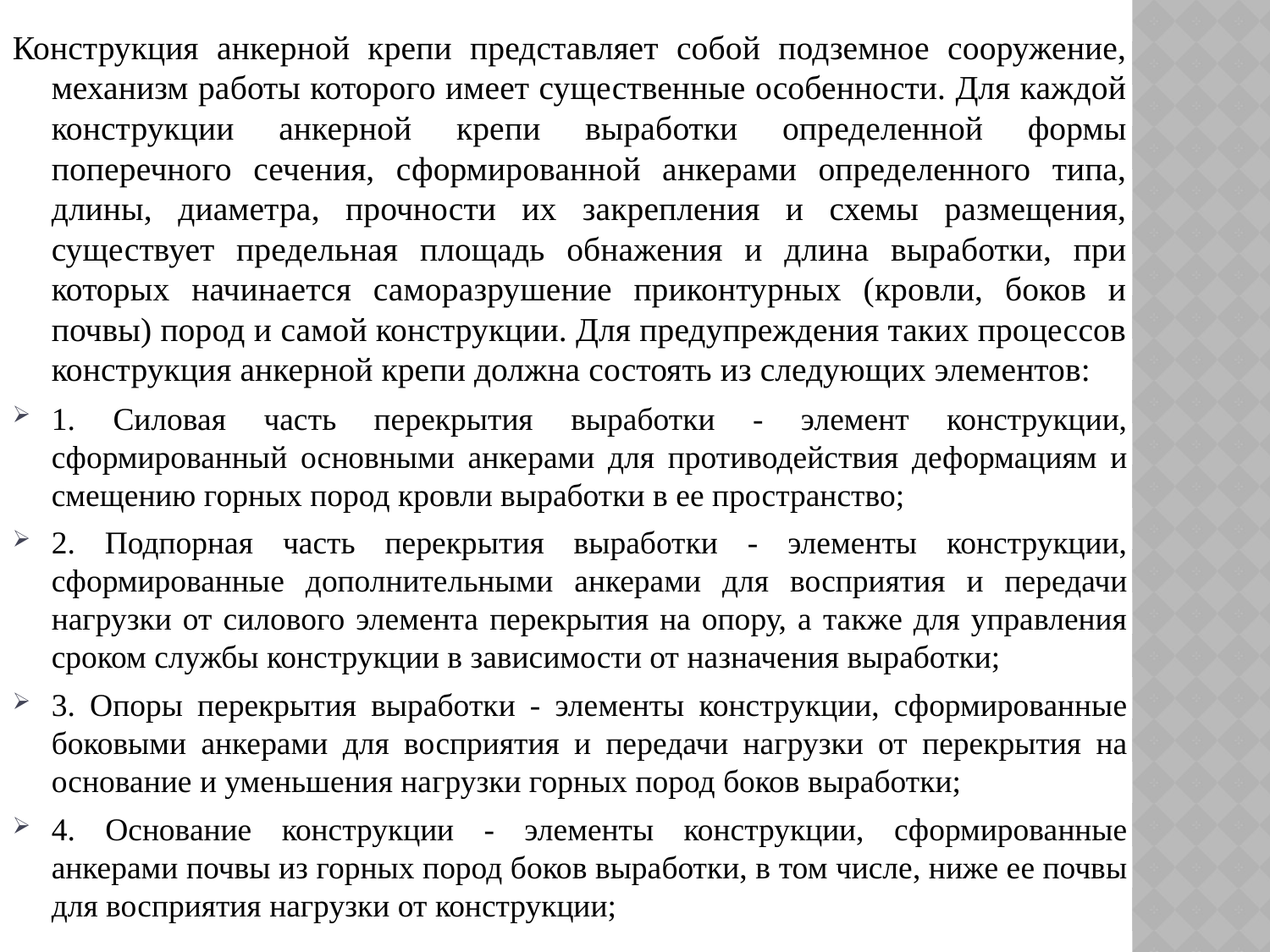

Конструкция анкерной крепи представляет собой подземное сооружение, механизм работы которого имеет существенные особенности. Для каждой конструкции анкерной крепи выработки определенной формы поперечного сечения, сформированной анкерами определенного типа, длины, диаметра, прочности их закрепления и схемы размещения, существует предельная площадь обнажения и длина выработки, при которых начинается саморазрушение приконтурных (кровли, боков и почвы) пород и самой конструкции. Для предупреждения таких процессов конструкция анкерной крепи должна состоять из следующих элементов:
1. Силовая часть перекрытия выработки - элемент конструкции, сформированный основными анкерами для противодействия деформациям и смещению горных пород кровли выработки в ее пространство;
2. Подпорная часть перекрытия выработки - элементы конструкции, сформированные дополнительными анкерами для восприятия и передачи нагрузки от силового элемента перекрытия на опору, а также для управления сроком службы конструкции в зависимости от назначения выработки;
3. Опоры перекрытия выработки - элементы конструкции, сформированные боковыми анкерами для восприятия и передачи нагрузки от перекрытия на основание и уменьшения нагрузки горных пород боков выработки;
4. Основание конструкции - элементы конструкции, сформированные анкерами почвы из горных пород боков выработки, в том числе, ниже ее почвы для восприятия нагрузки от конструкции;